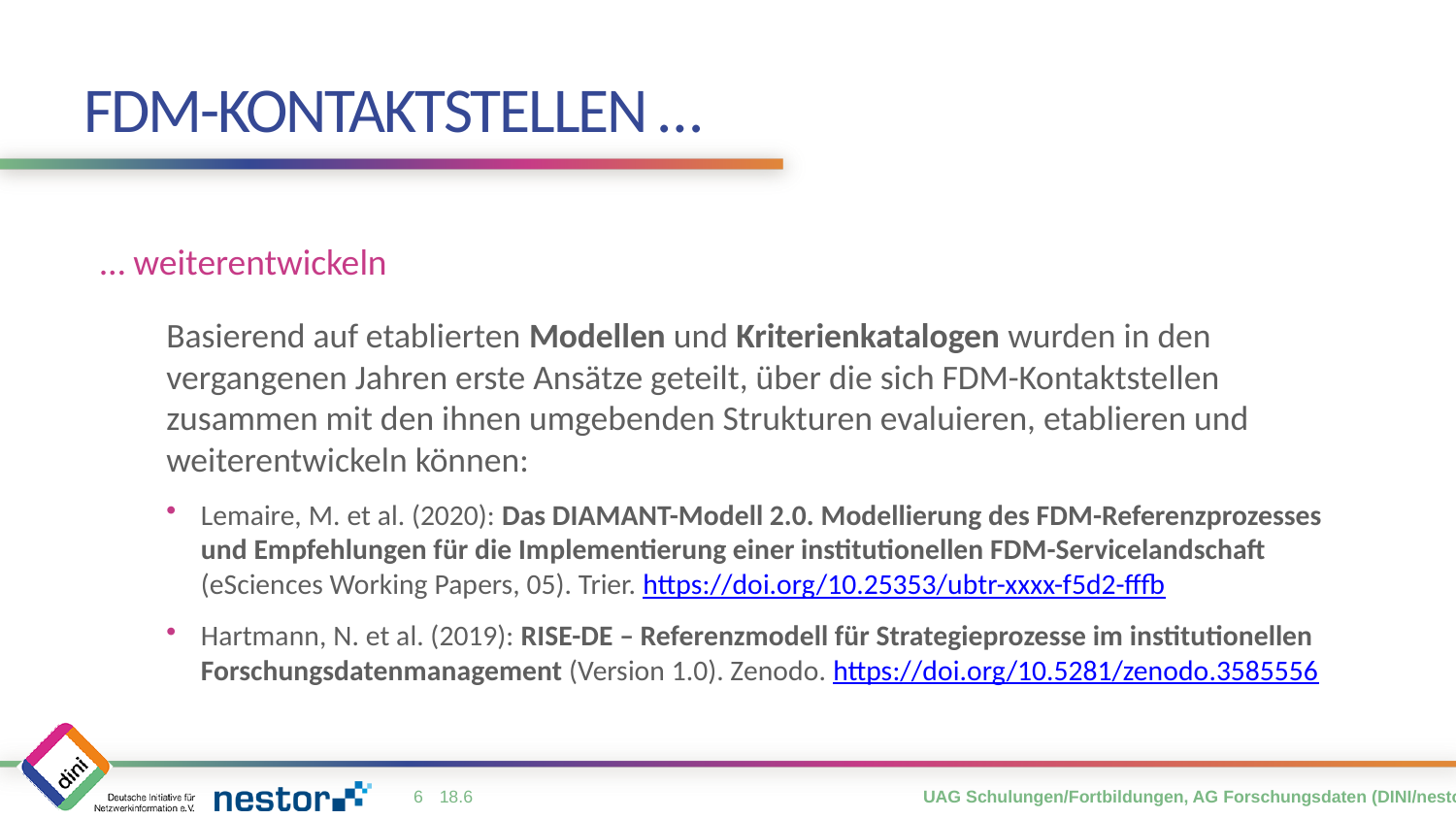

# FDM-Kontaktstellen …
… weiterentwickeln
Basierend auf etablierten Modellen und Kriterienkatalogen wurden in den vergangenen Jahren erste Ansätze geteilt, über die sich FDM-Kontaktstellen zusammen mit den ihnen umgebenden Strukturen evaluieren, etablieren und weiterentwickeln können:
Lemaire, M. et al. (2020): Das DIAMANT-Modell 2.0. Modellierung des FDM-Referenzprozesses und Empfehlungen für die Implementierung einer institutionellen FDM-Servicelandschaft (eSciences Working Papers, 05). Trier. https://doi.org/10.25353/ubtr-xxxx-f5d2-fffb
Hartmann, N. et al. (2019): RISE-DE – Referenzmodell für Strategieprozesse im institutionellen Forschungsdatenmanagement (Version 1.0). Zenodo. https://doi.org/10.5281/zenodo.3585556
6
18.6